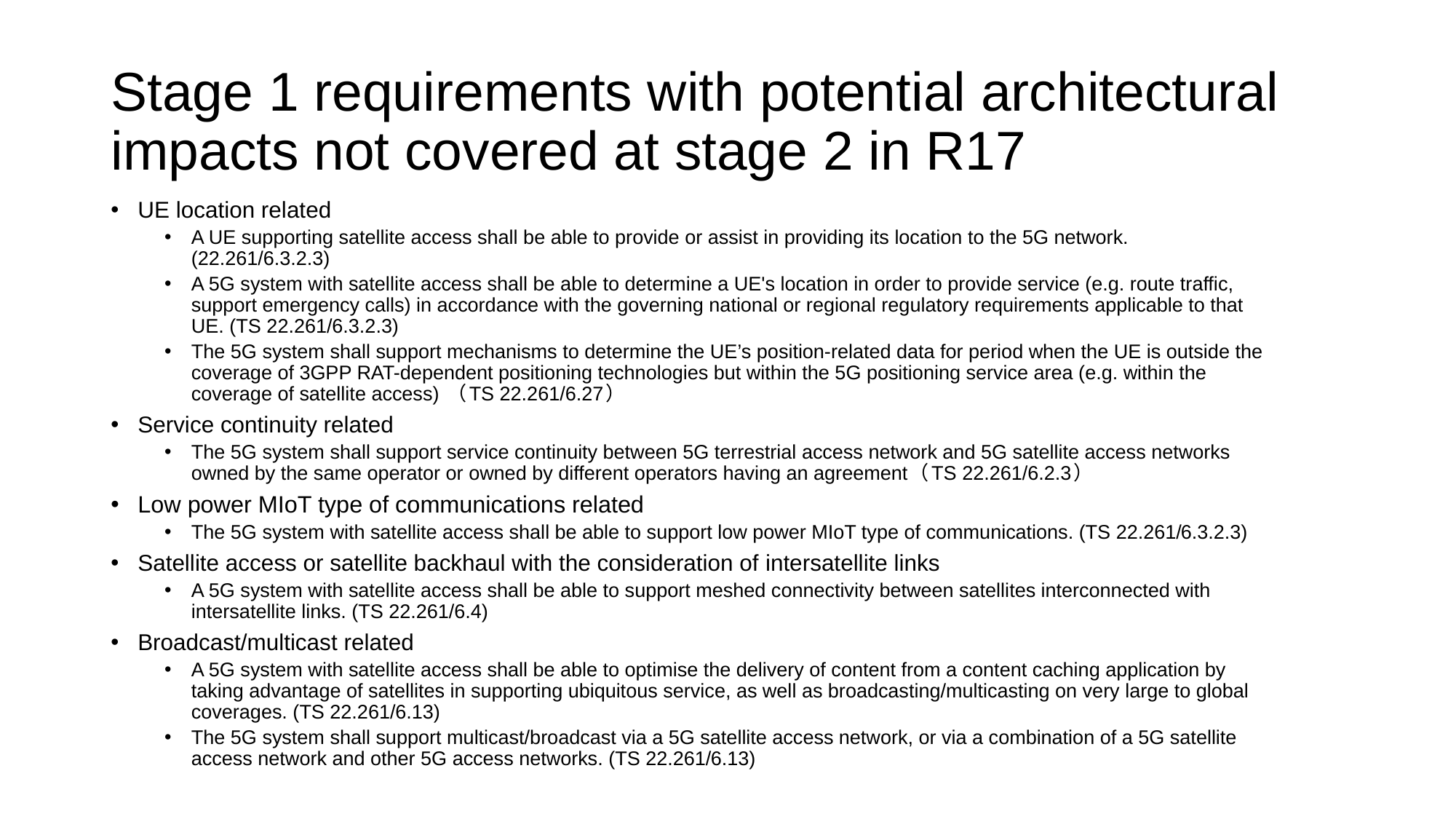

# Stage 1 requirements with potential architectural impacts not covered at stage 2 in R17
UE location related
A UE supporting satellite access shall be able to provide or assist in providing its location to the 5G network. (22.261/6.3.2.3)
A 5G system with satellite access shall be able to determine a UE's location in order to provide service (e.g. route traffic, support emergency calls) in accordance with the governing national or regional regulatory requirements applicable to that UE. (TS 22.261/6.3.2.3)
The 5G system shall support mechanisms to determine the UE’s position-related data for period when the UE is outside the coverage of 3GPP RAT-dependent positioning technologies but within the 5G positioning service area (e.g. within the coverage of satellite access) （TS 22.261/6.27）
Service continuity related
The 5G system shall support service continuity between 5G terrestrial access network and 5G satellite access networks owned by the same operator or owned by different operators having an agreement（TS 22.261/6.2.3）
Low power MIoT type of communications related
The 5G system with satellite access shall be able to support low power MIoT type of communications. (TS 22.261/6.3.2.3)
Satellite access or satellite backhaul with the consideration of intersatellite links
A 5G system with satellite access shall be able to support meshed connectivity between satellites interconnected with intersatellite links. (TS 22.261/6.4)
Broadcast/multicast related
A 5G system with satellite access shall be able to optimise the delivery of content from a content caching application by taking advantage of satellites in supporting ubiquitous service, as well as broadcasting/multicasting on very large to global coverages. (TS 22.261/6.13)
The 5G system shall support multicast/broadcast via a 5G satellite access network, or via a combination of a 5G satellite access network and other 5G access networks. (TS 22.261/6.13)